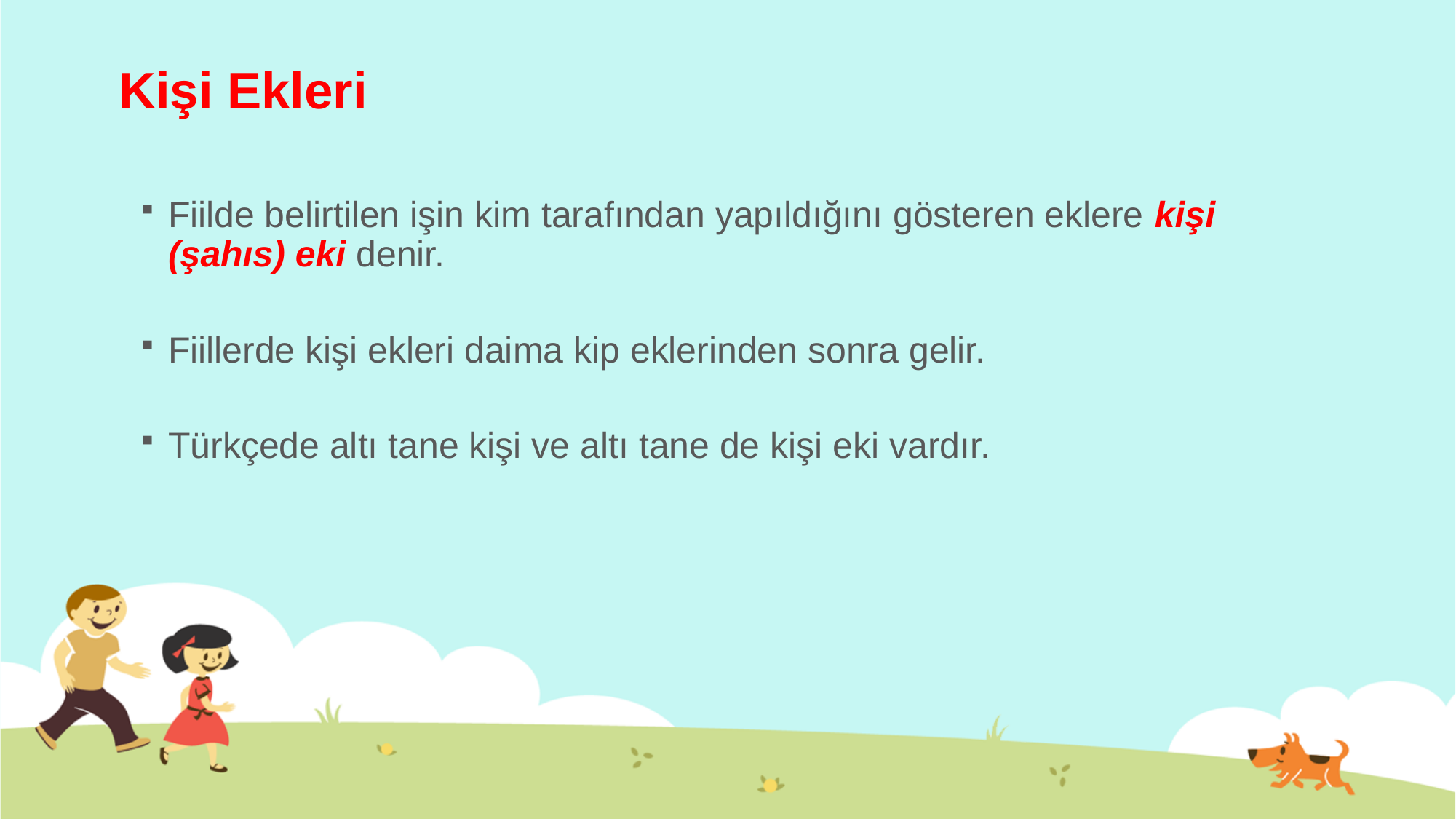

# Kişi Ekleri
Fiilde belirtilen işin kim tarafından yapıldığını gösteren eklere kişi (şahıs) eki denir.
Fiillerde kişi ekleri daima kip eklerinden sonra gelir.
Türkçede altı tane kişi ve altı tane de kişi eki vardır.